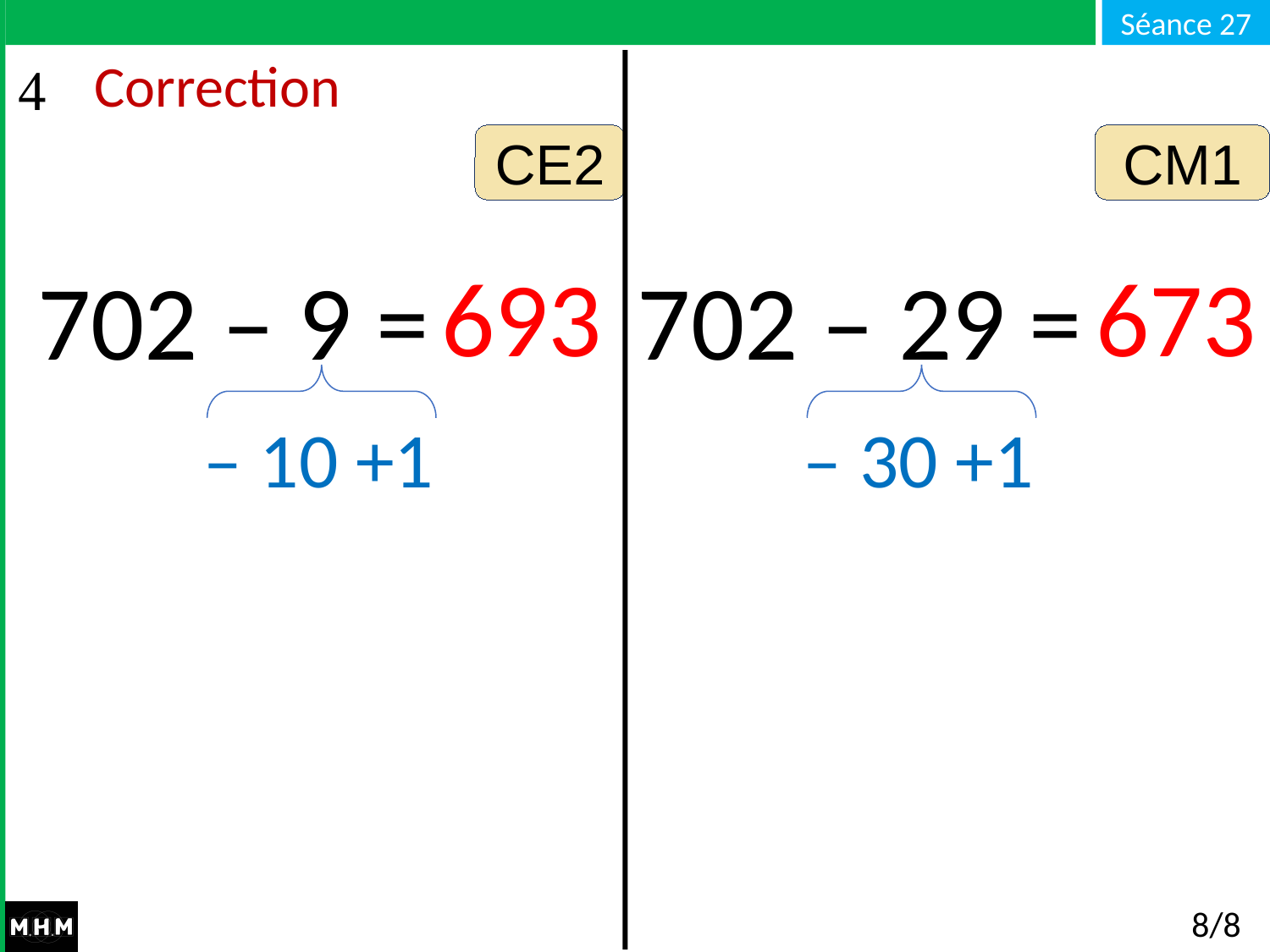

# Correction
CE2
CM1
693
673
702 – 9 =
702 – 29 =

– 10 +1
– 30 +1
8/8